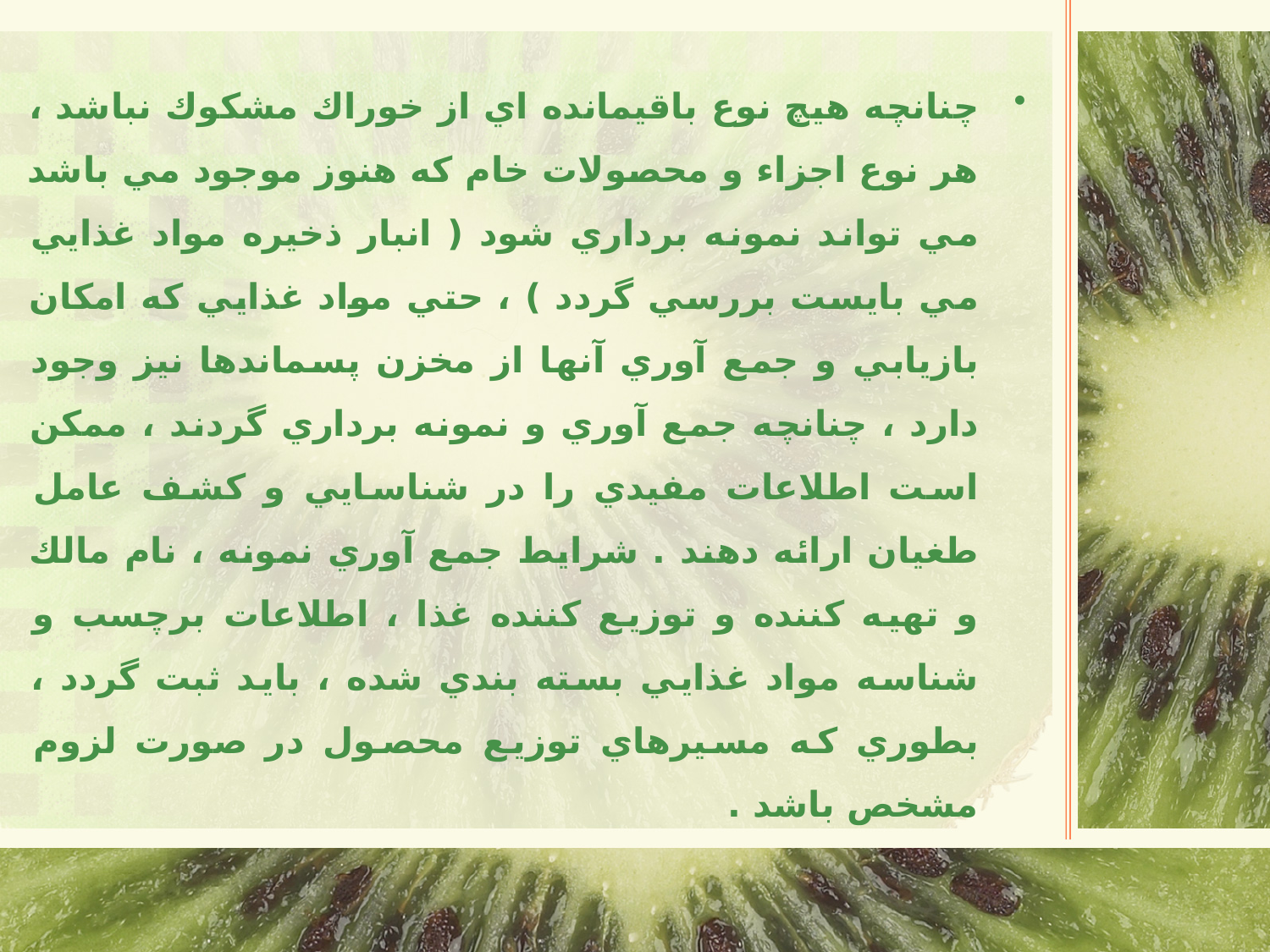

چنانچه هيچ نوع باقيمانده اي از خوراك مشكوك نباشد ،‌ هر نوع اجزاء و محصولات خام كه هنوز موجود مي باشد مي تواند نمونه برداري شود ( انبار ذخيره مواد غذايي مي بايست بررسي گردد ) ، حتي مواد غذايي كه امكان بازيابي و جمع آوري آنها از مخزن پسماندها نيز وجود دارد ، چنانچه جمع آوري و نمونه برداري گردند ، ممكن است اطلاعات مفيدي را در شناسايي و كشف عامل طغيان ارائه دهند . شرايط جمع آوري نمونه ، نام مالك و تهيه كننده و توزيع كننده غذا ، اطلاعات برچسب و شناسه مواد غذايي بسته بندي شده ، بايد ثبت گردد ،‌ بطوري كه مسيرهاي توزيع محصول در صورت لزوم مشخص باشد .